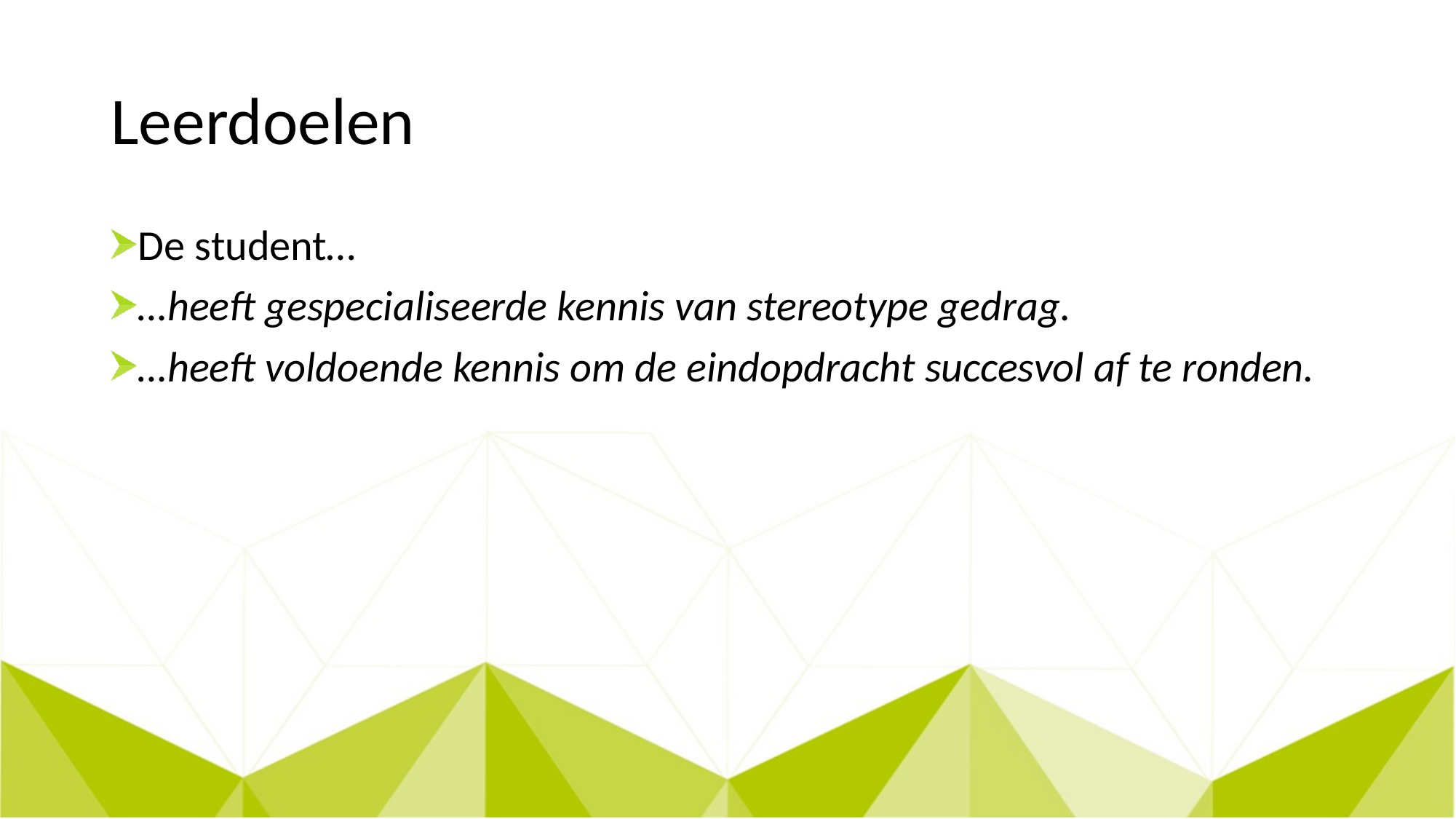

# Leerdoelen
De student…
…heeft gespecialiseerde kennis van stereotype gedrag.
…heeft voldoende kennis om de eindopdracht succesvol af te ronden.